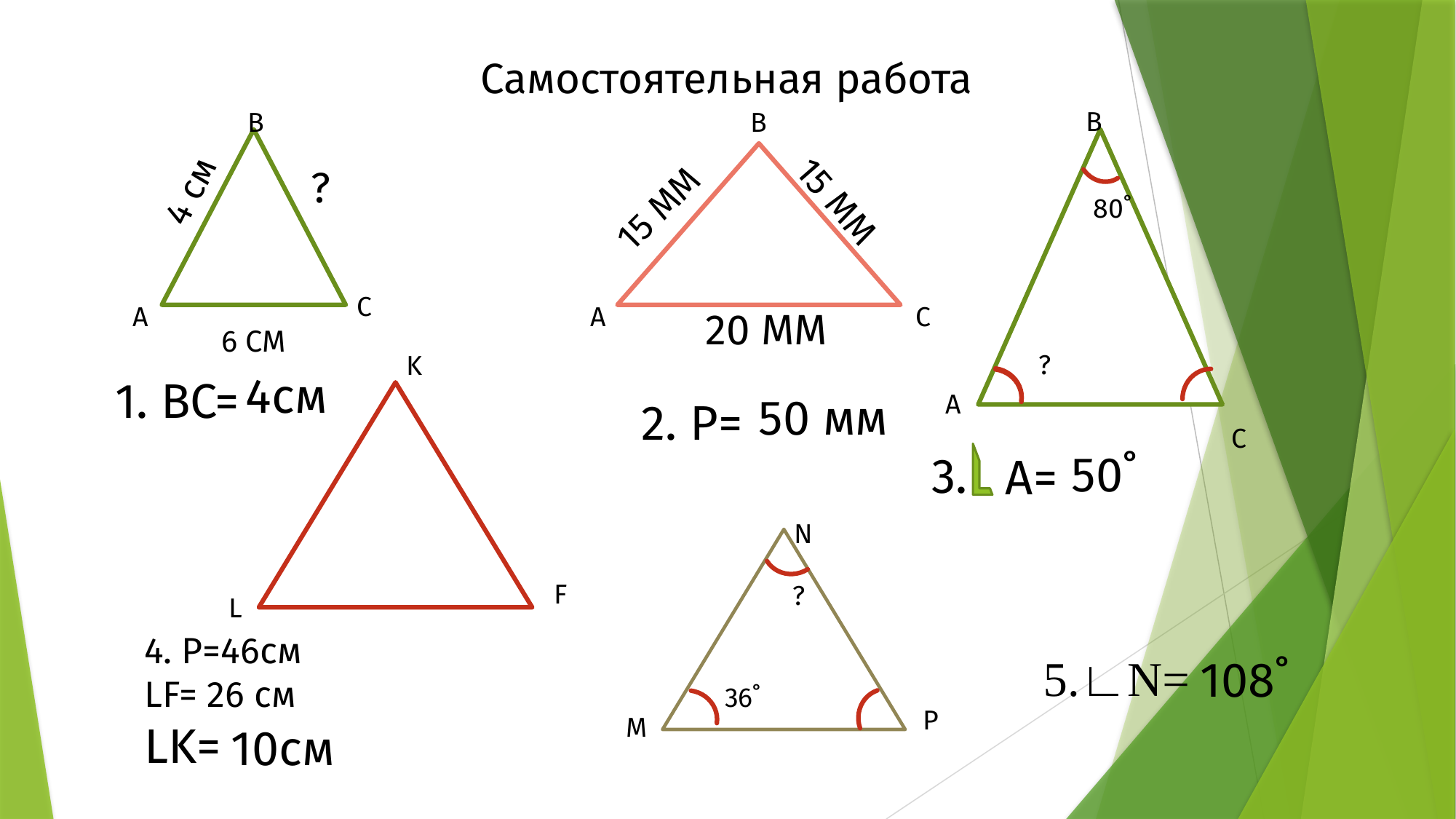

Самостоятельная работа
В
В
В
каавакп

?
4 см
15 ММ
15 ММ
80˚
С
А
А
С
20 ММ
6 СМ
?
K
4см
1. ВС=

50 мм
А

2. Р=
С
50˚
3.
А=

N

F
?

L
4. P=46см
LF= 26 см
LK=
5.∟N=
108˚
36˚

P
М
10см